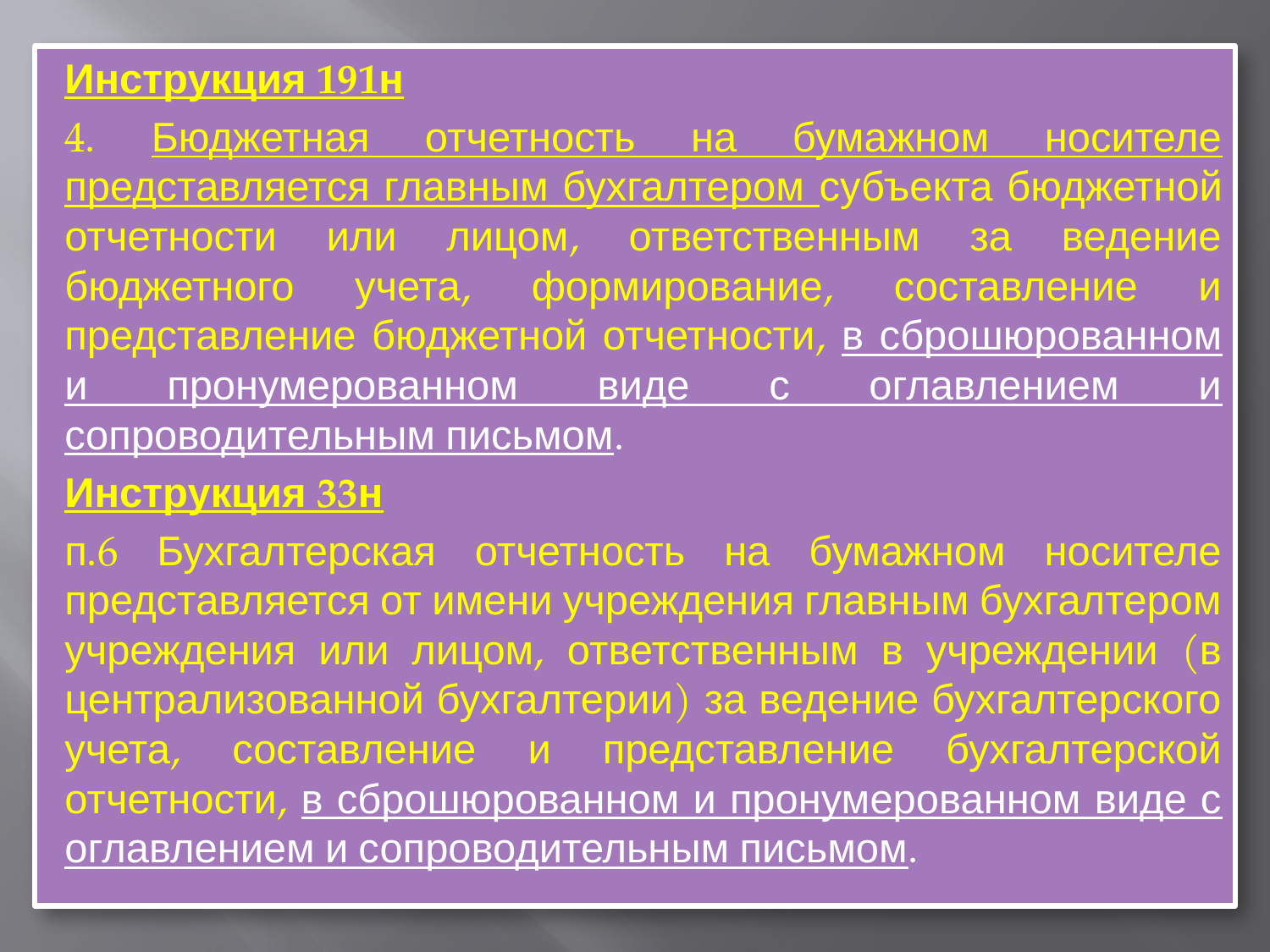

Инструкция 191н
4. Бюджетная отчетность на бумажном носителе представляется главным бухгалтером субъекта бюджетной отчетности или лицом, ответственным за ведение бюджетного учета, формирование, составление и представление бюджетной отчетности, в сброшюрованном и пронумерованном виде с оглавлением и сопроводительным письмом.
Инструкция 33н
п.6 Бухгалтерская отчетность на бумажном носителе представляется от имени учреждения главным бухгалтером учреждения или лицом, ответственным в учреждении (в централизованной бухгалтерии) за ведение бухгалтерского учета, составление и представление бухгалтерской отчетности, в сброшюрованном и пронумерованном виде с оглавлением и сопроводительным письмом.